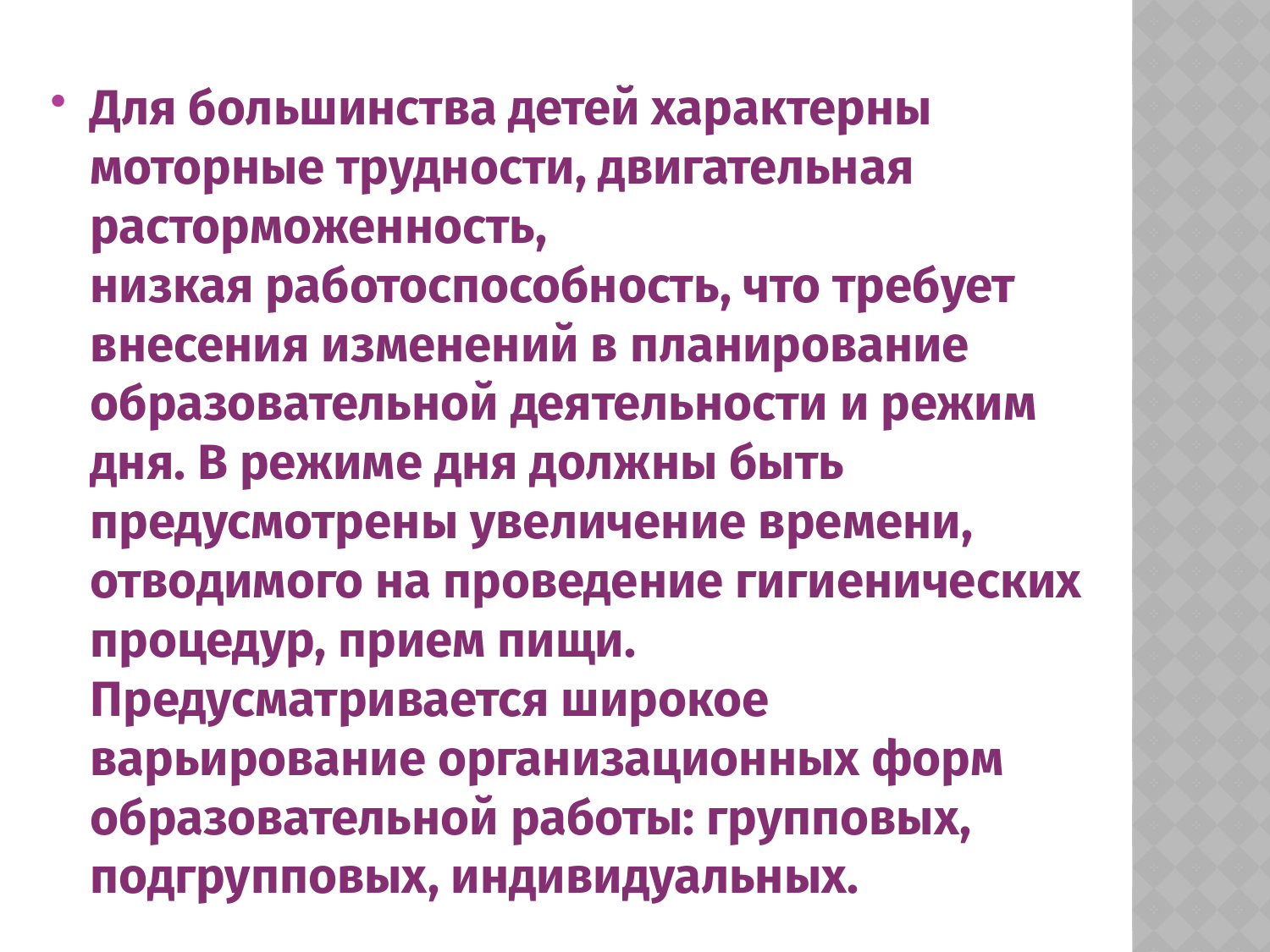

Для большинства детей характерны моторные трудности, двигательная расторможенность, низкая работоспособность, что требует внесения изменений в планирование образовательной деятельности и режим дня. В режиме дня должны быть предусмотрены увеличение времени, отводимого на проведение гигиенических процедур, прием пищи. Предусматривается широкое варьирование организационных форм образовательной работы: групповых, подгрупповых, индивидуальных.